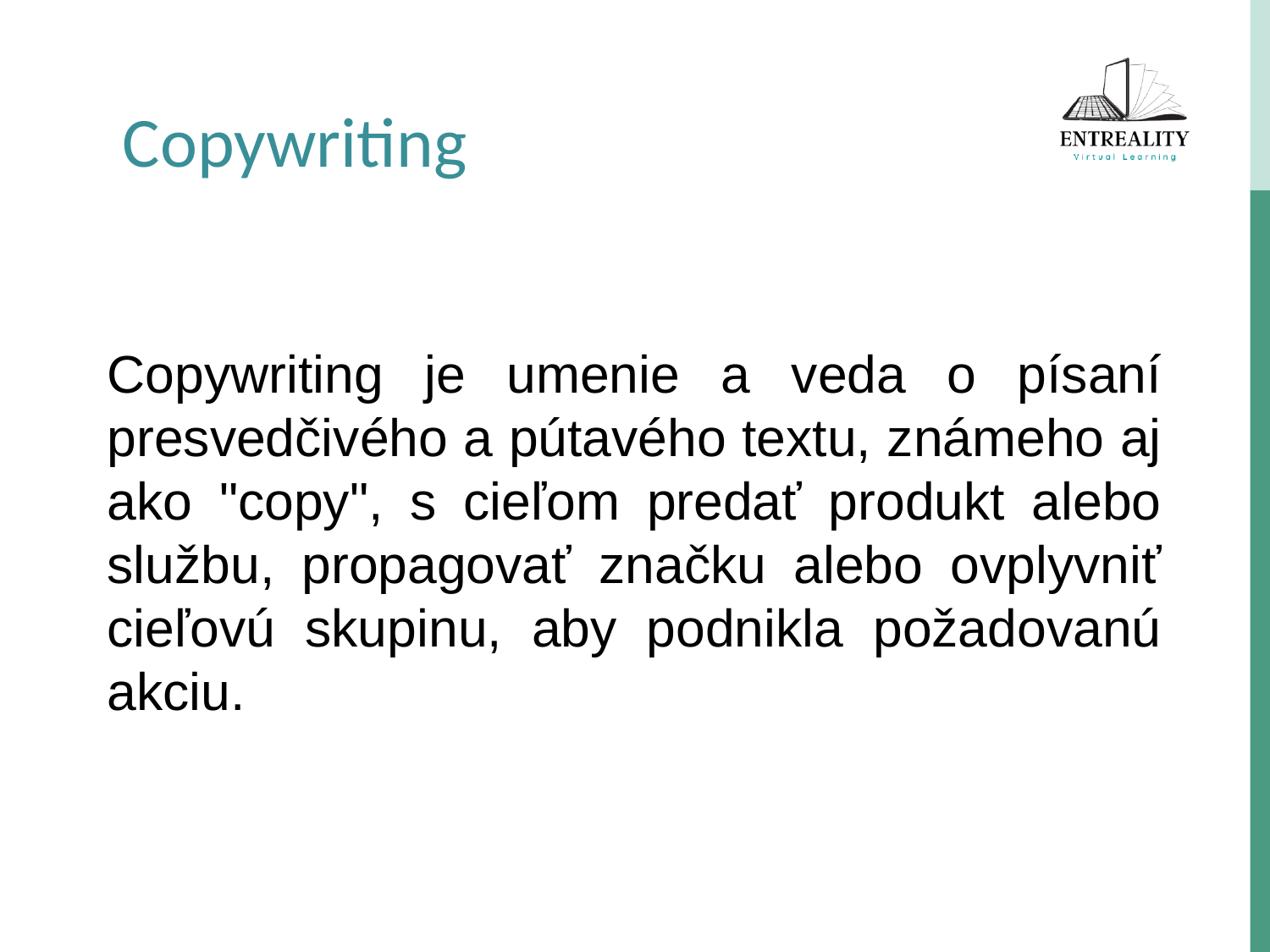

Copywriting
Copywriting je umenie a veda o písaní presvedčivého a pútavého textu, známeho aj ako "copy", s cieľom predať produkt alebo službu, propagovať značku alebo ovplyvniť cieľovú skupinu, aby podnikla požadovanú akciu.